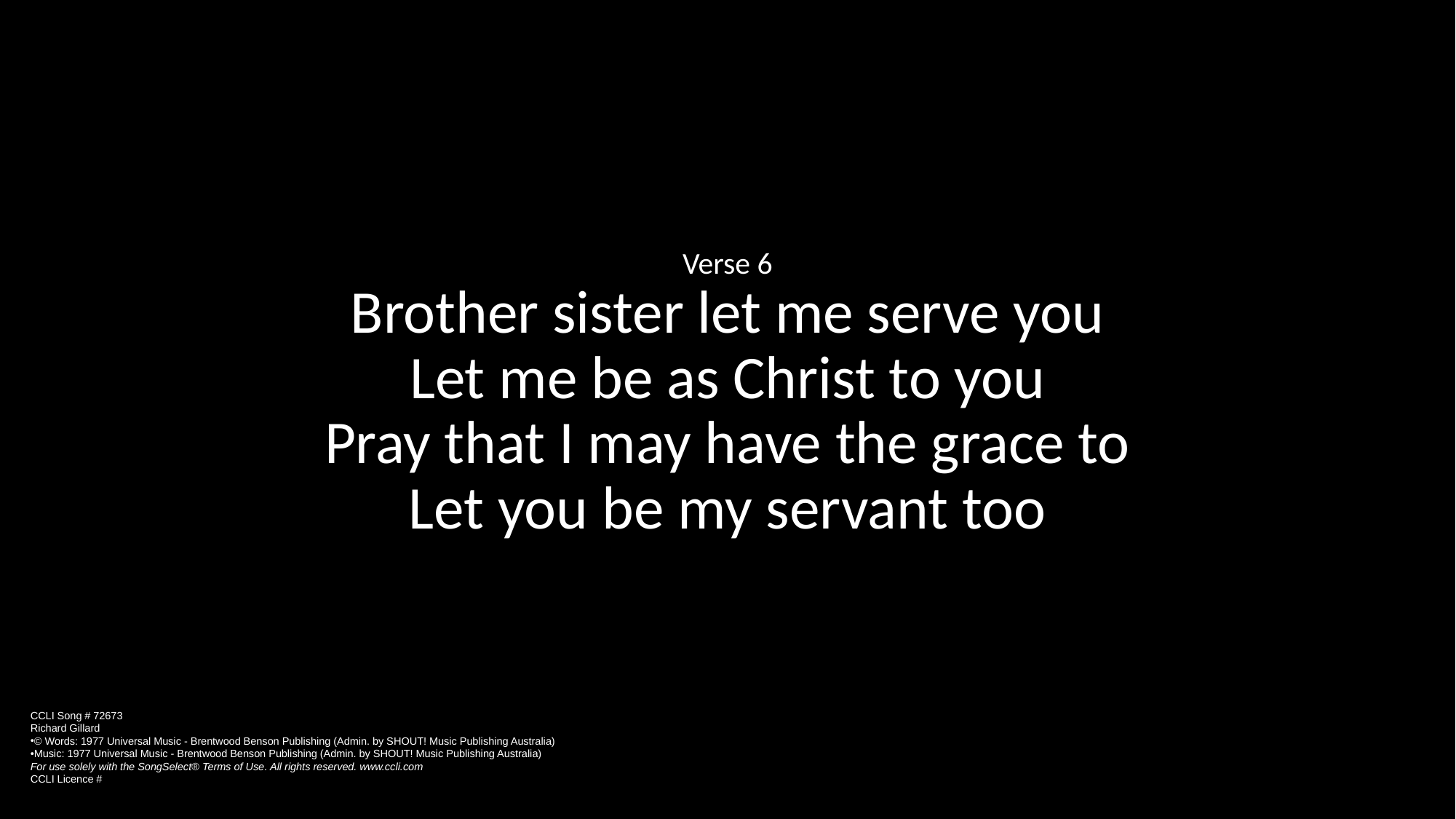

Verse 6
Brother sister let me serve you
Let me be as Christ to you
Pray that I may have the grace to
Let you be my servant too

CCLI Song # 72673
Richard Gillard
© Words: 1977 Universal Music - Brentwood Benson Publishing (Admin. by SHOUT! Music Publishing Australia)
Music: 1977 Universal Music - Brentwood Benson Publishing (Admin. by SHOUT! Music Publishing Australia)
For use solely with the SongSelect® Terms of Use. All rights reserved. www.ccli.com
CCLI Licence #